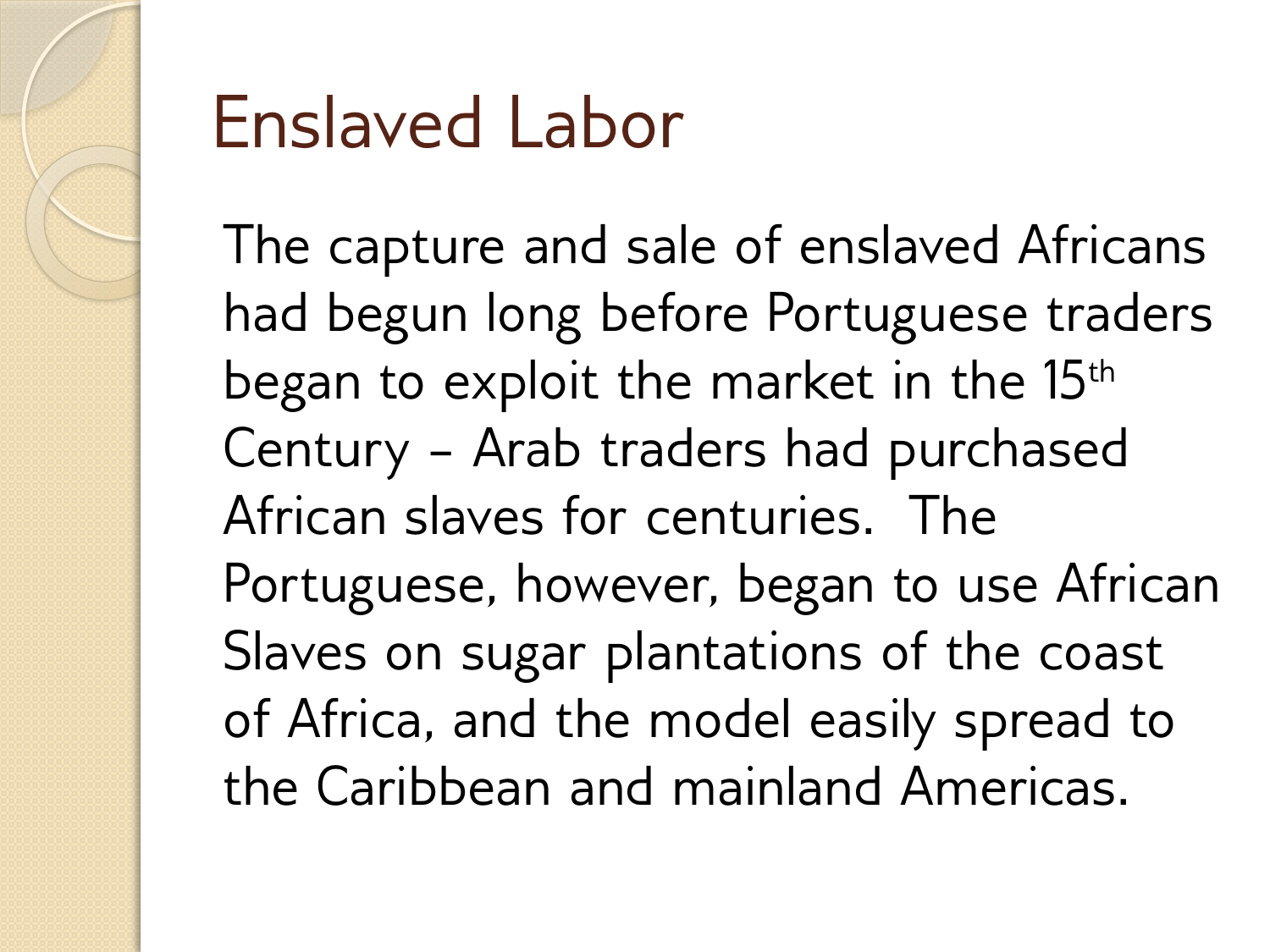

# Enslaved Labor
The capture and sale of enslaved Africans had begun long before Portuguese traders began to exploit the market in the 15th Century – Arab traders had purchased African slaves for centuries.  The Portuguese, however, began to use African Slaves on sugar plantations of the coast of Africa, and the model easily spread to the Caribbean and mainland Americas.